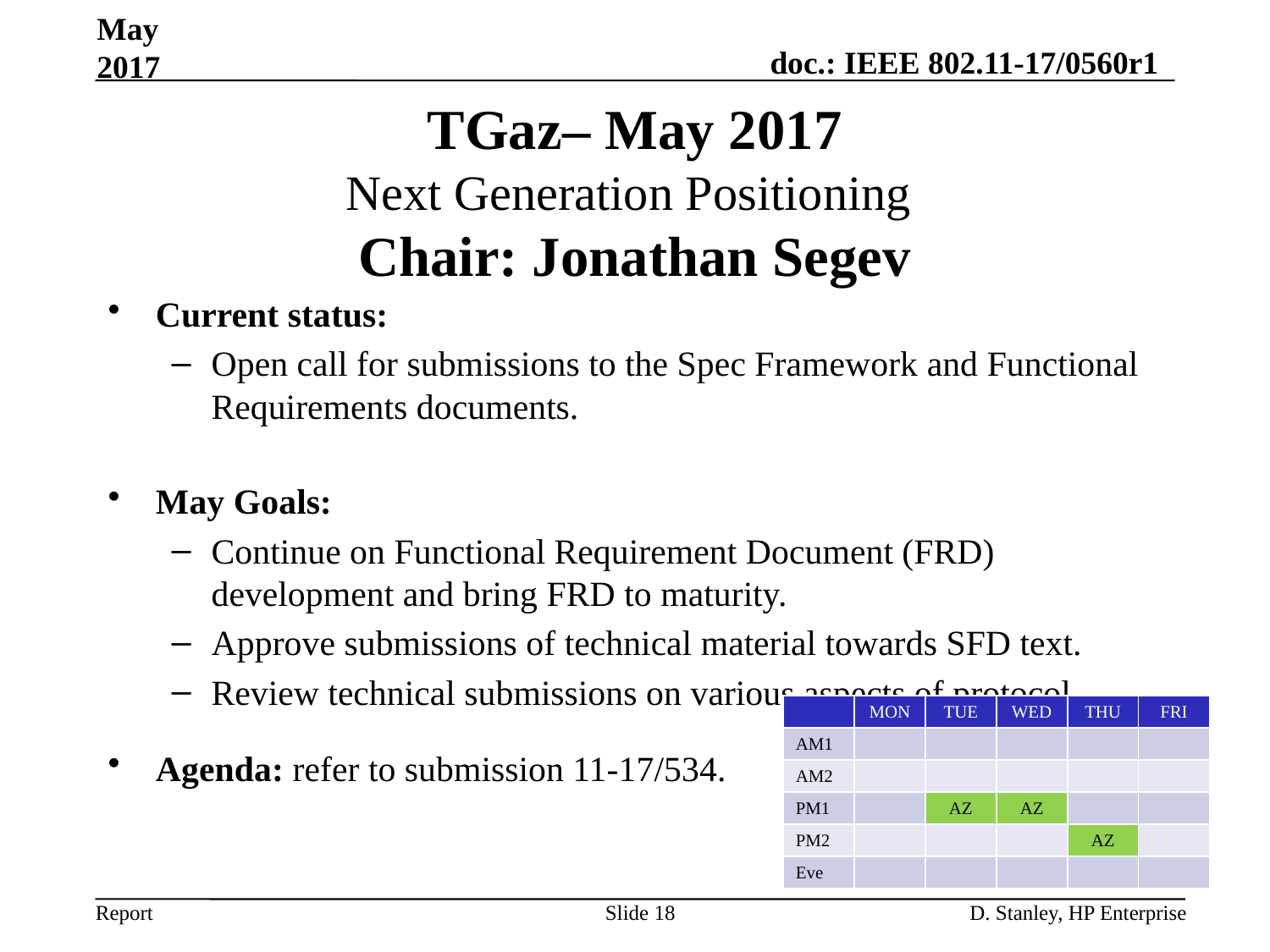

May 2017
# TGaz– May 2017 Next Generation Positioning Chair: Jonathan Segev
Current status:
Open call for submissions to the Spec Framework and Functional Requirements documents.

May Goals:
Continue on Functional Requirement Document (FRD) development and bring FRD to maturity.
Approve submissions of technical material towards SFD text.
Review technical submissions on various aspects of protocol

Agenda: refer to submission 11-17/534.

|  | MON | TUE | WED | THU | FRI |
| --- | --- | --- | --- | --- | --- |
| AM1 |  |  |  |  |  |
| AM2 |  |  |  |  |  |
| PM1 |  | AZ | AZ |  |  |
| PM2 |  |  |  | AZ |  |
| Eve |  |  |  |  |  |
Slide 18
D. Stanley, HP Enterprise